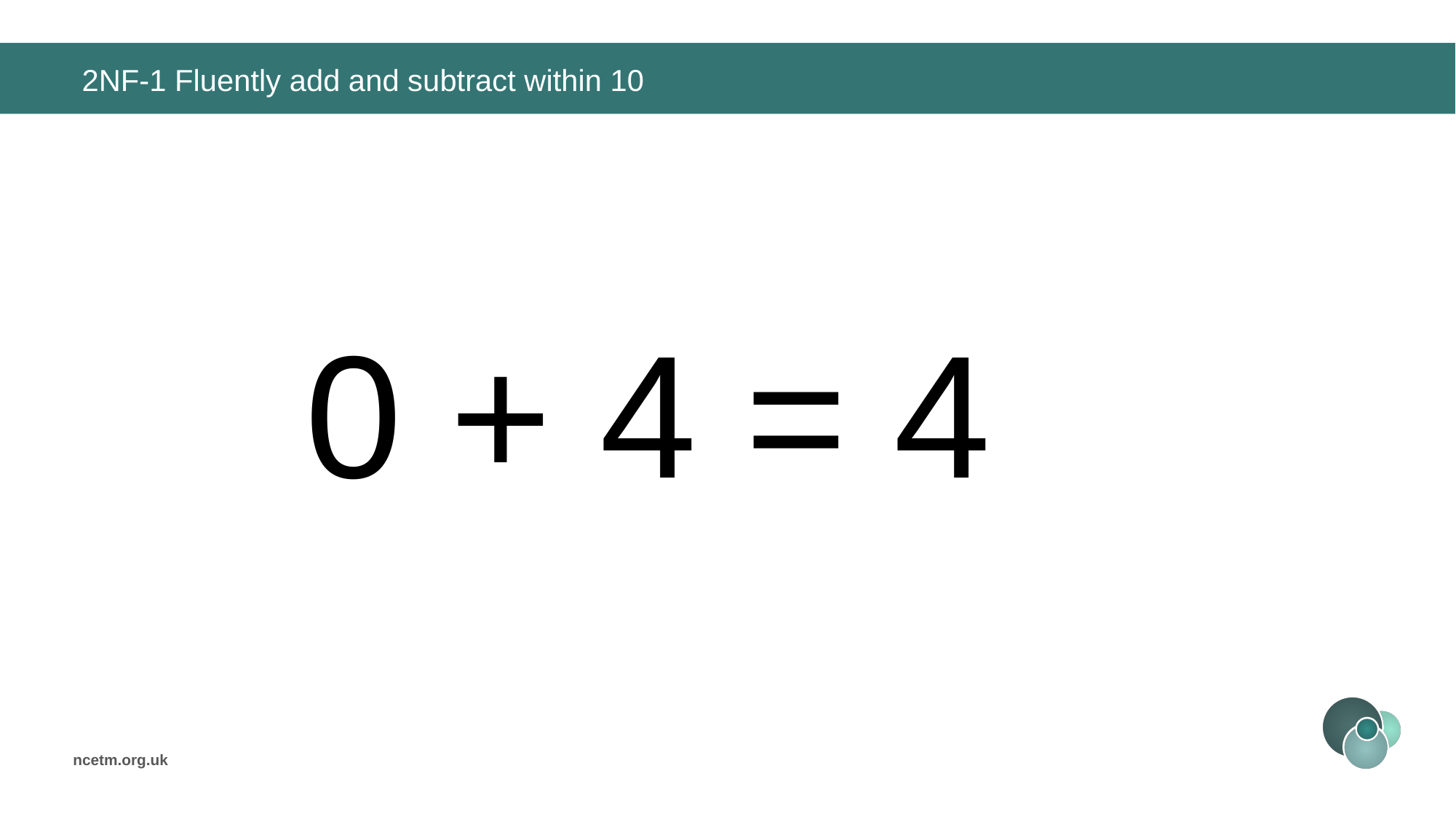

# 2NF-1 Fluently add and subtract within 10
0 + 4 =
4